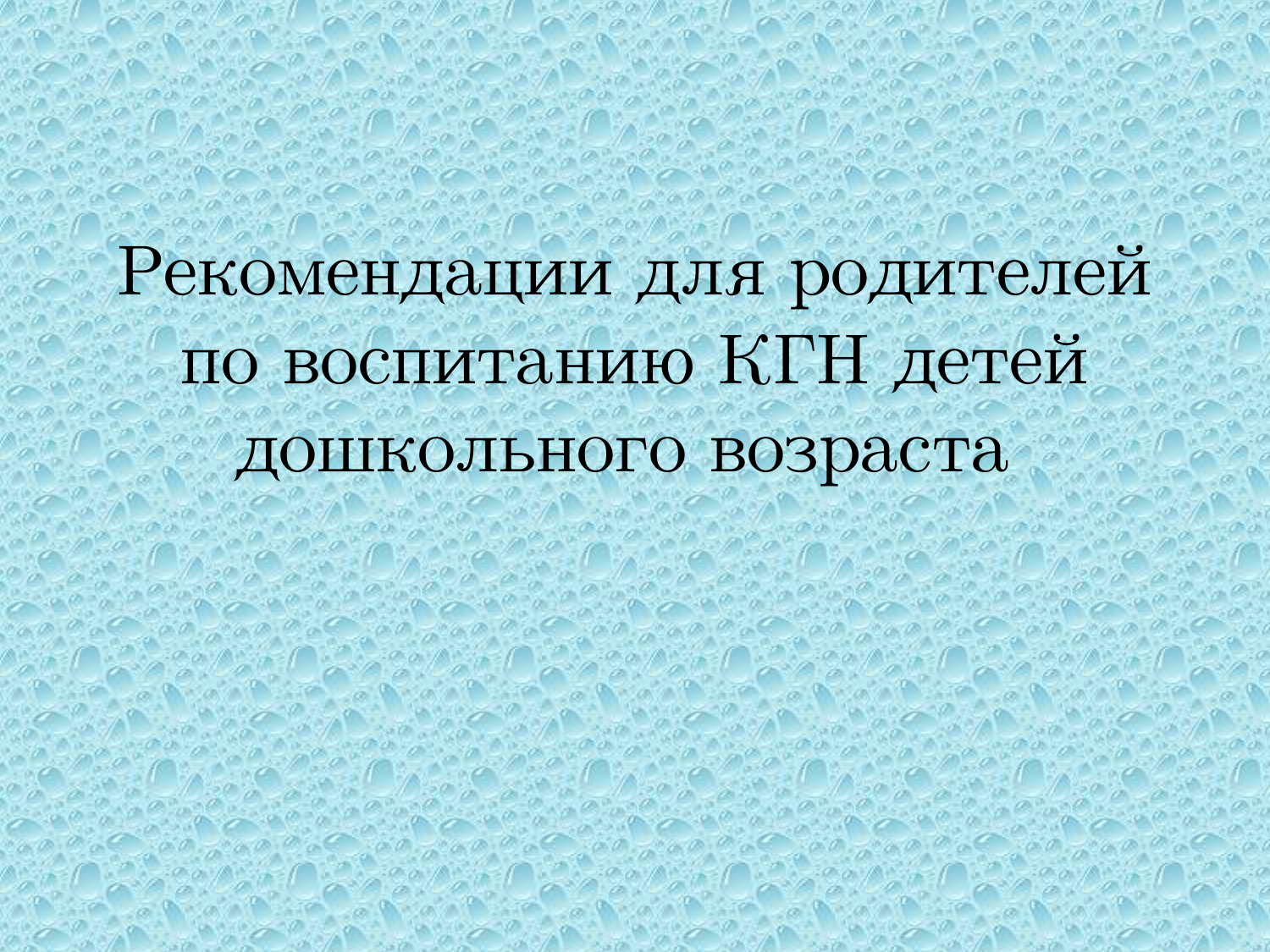

# Рекомендации для родителей по воспитанию КГН детей дошкольного возраста